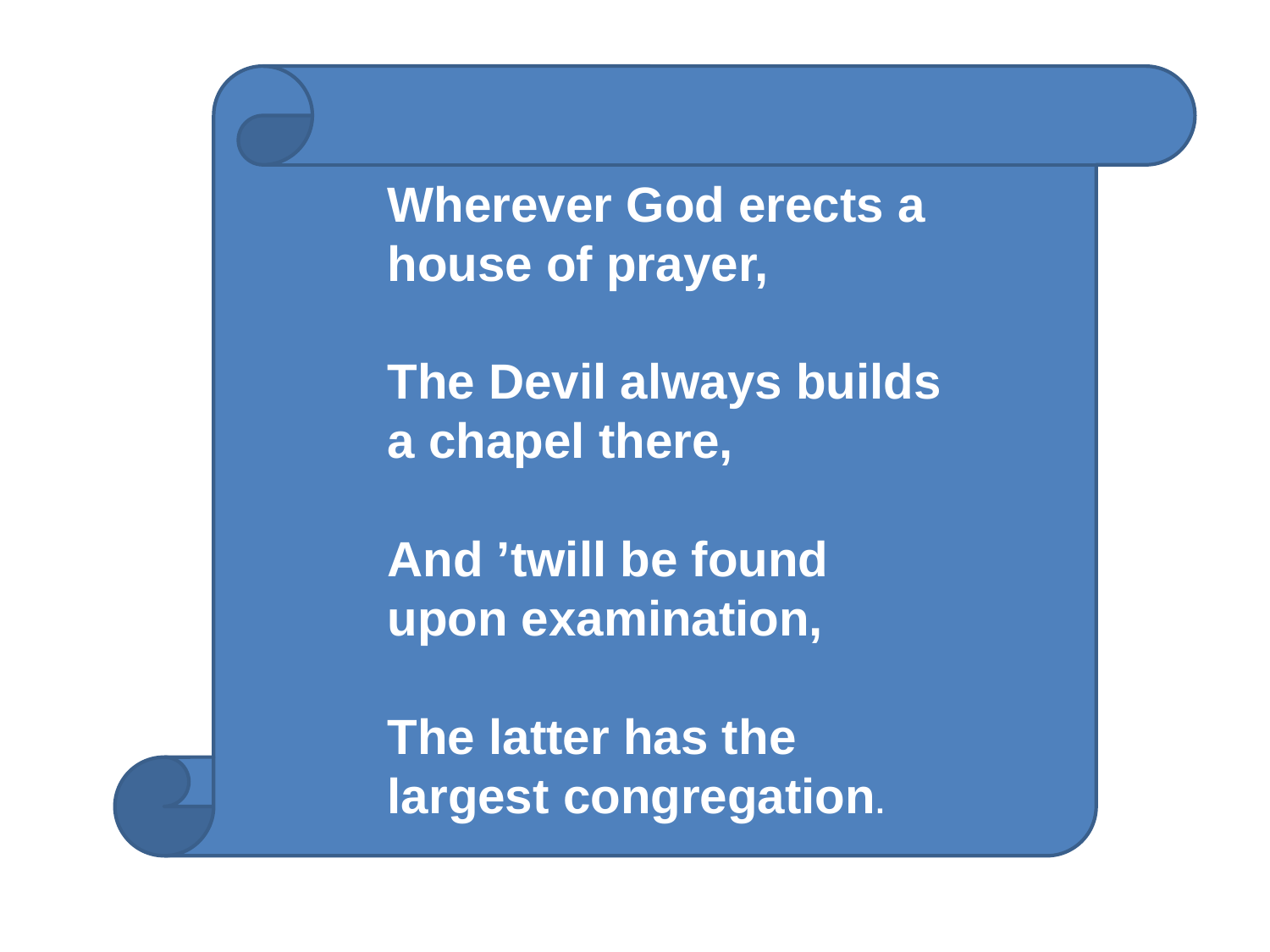

Wherever God erects a house of prayer,
The Devil always builds a chapel there,
And ’twill be found upon examination,
The latter has the largest congregation.
Wherever God erects a house of prayer,
The Devil always builds a chapel there,
And ’twill be found upon examination,
The latter has the largest congregation.